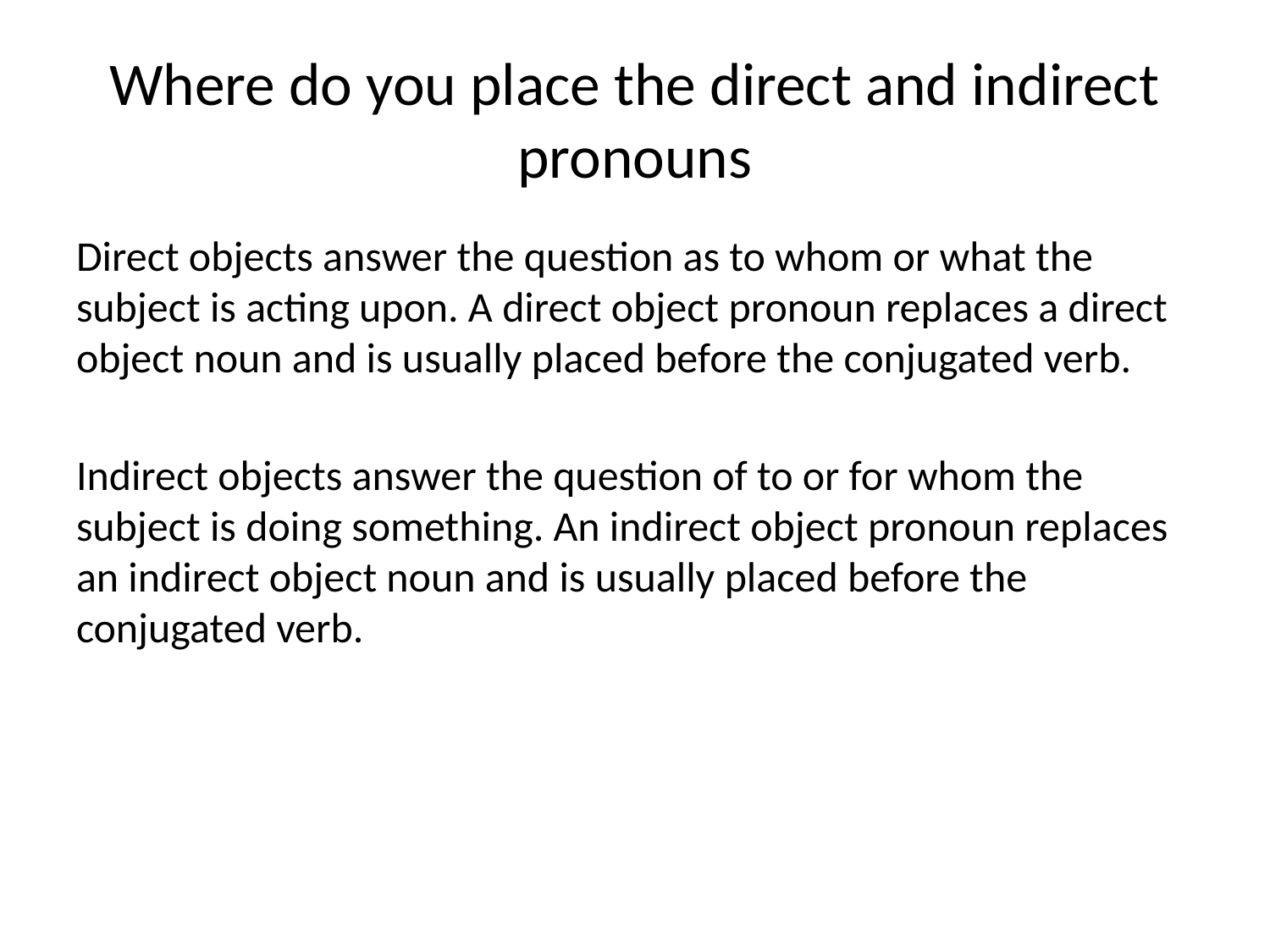

# Where do you place the direct and indirect pronouns
Direct objects answer the question as to whom or what the subject is acting upon. A direct object pronoun replaces a direct object noun and is usually placed before the conjugated verb.

Indirect objects answer the question of to or for whom the subject is doing something. An indirect object pronoun replaces an indirect object noun and is usually placed before the conjugated verb.